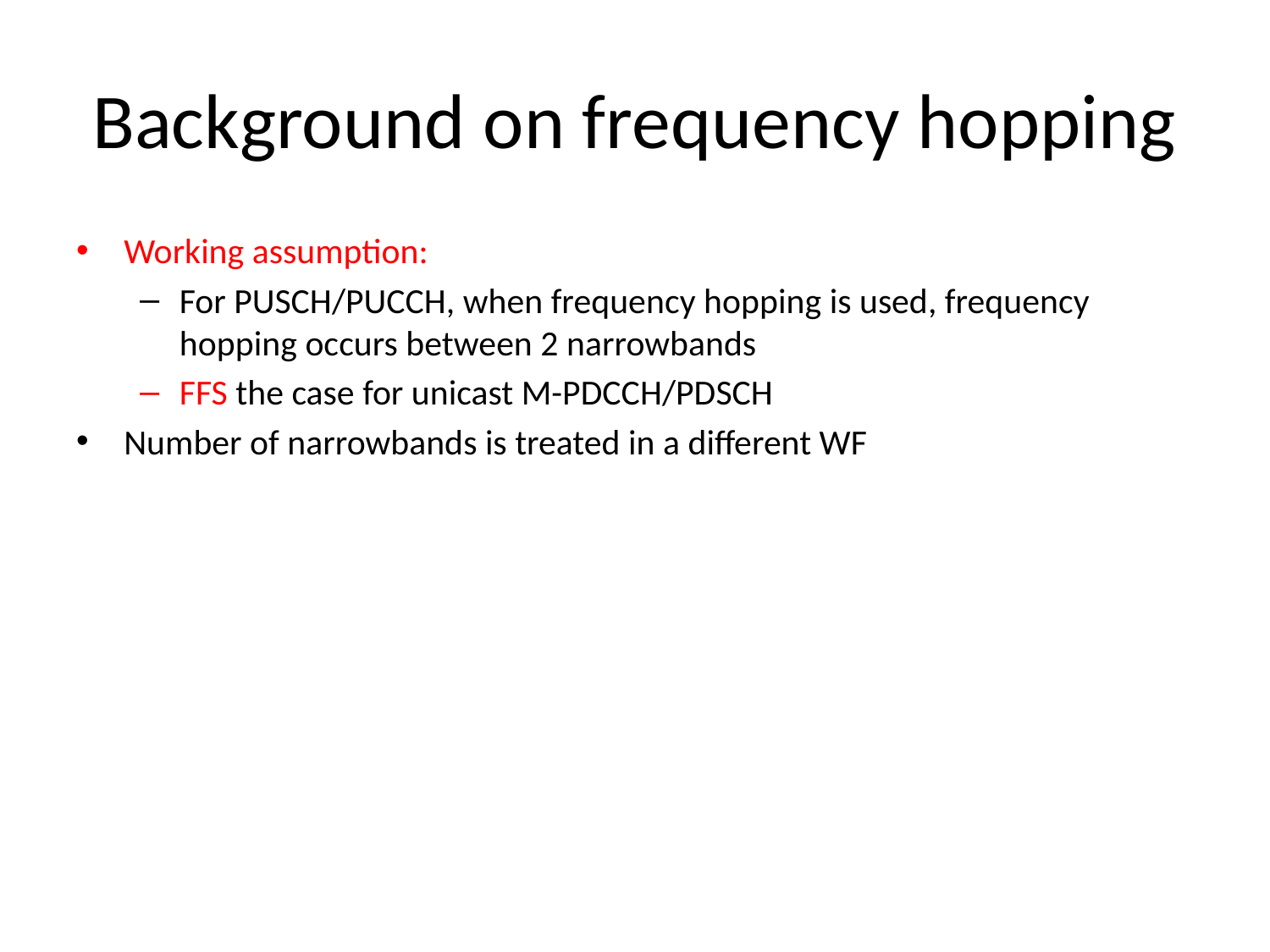

# Background on frequency hopping
Working assumption:
For PUSCH/PUCCH, when frequency hopping is used, frequency hopping occurs between 2 narrowbands
FFS the case for unicast M-PDCCH/PDSCH
Number of narrowbands is treated in a different WF